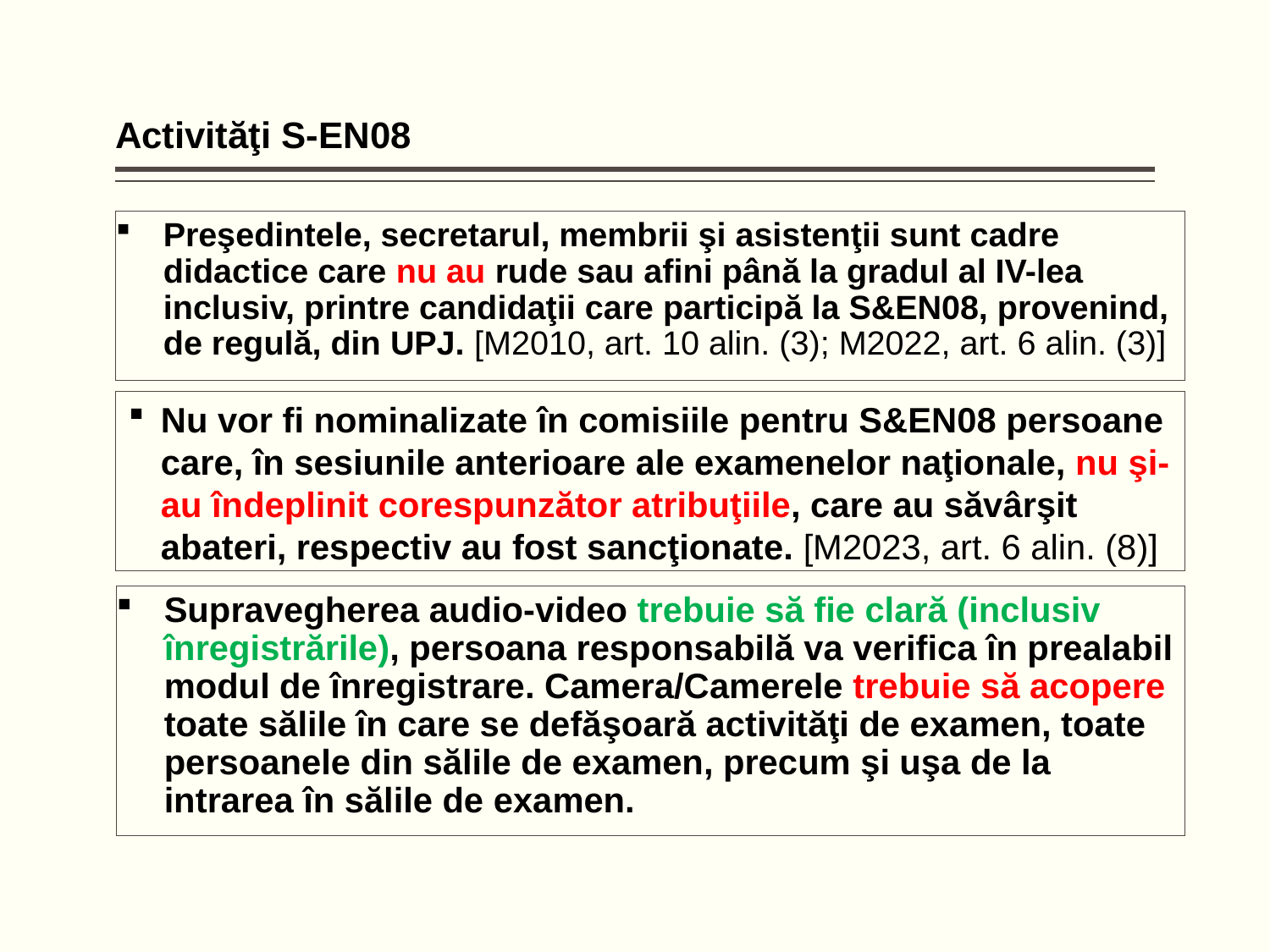

Activităţi S-EN08
# Preşedintele, secretarul, membrii şi asistenţii sunt cadre didactice care nu au rude sau afini până la gradul al IV-lea inclusiv, printre candidaţii care participă la S&EN08, provenind, de regulă, din UPJ. [M2010, art. 10 alin. (3); M2022, art. 6 alin. (3)]
Nu vor fi nominalizate în comisiile pentru S&EN08 persoane care, în sesiunile anterioare ale examenelor naţionale, nu şi-au îndeplinit corespunzător atribuţiile, care au săvârşit abateri, respectiv au fost sancţionate. [M2023, art. 6 alin. (8)]
Supravegherea audio-video trebuie să fie clară (inclusiv înregistrările), persoana responsabilă va verifica în prealabil modul de înregistrare. Camera/Camerele trebuie să acopere toate sălile în care se defăşoară activităţi de examen, toate persoanele din sălile de examen, precum şi uşa de la intrarea în sălile de examen.